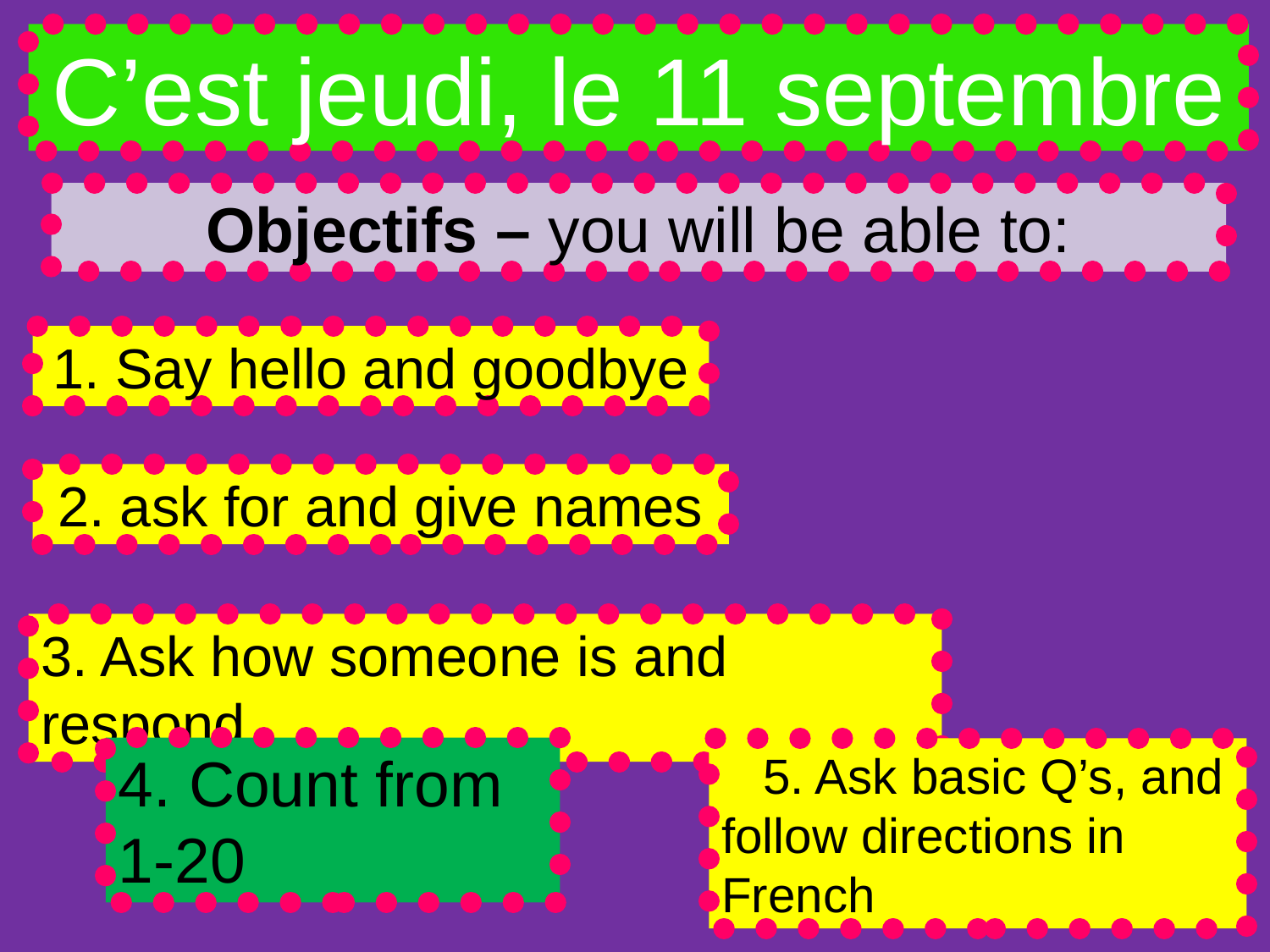

C’est jeudi, le 11 septembre
Objectifs – you will be able to:
1. Say hello and goodbye
2. ask for and give names
3. Ask how someone is and respond
4. Count from  1-20
   5. Ask basic Q’s, and follow directions in French